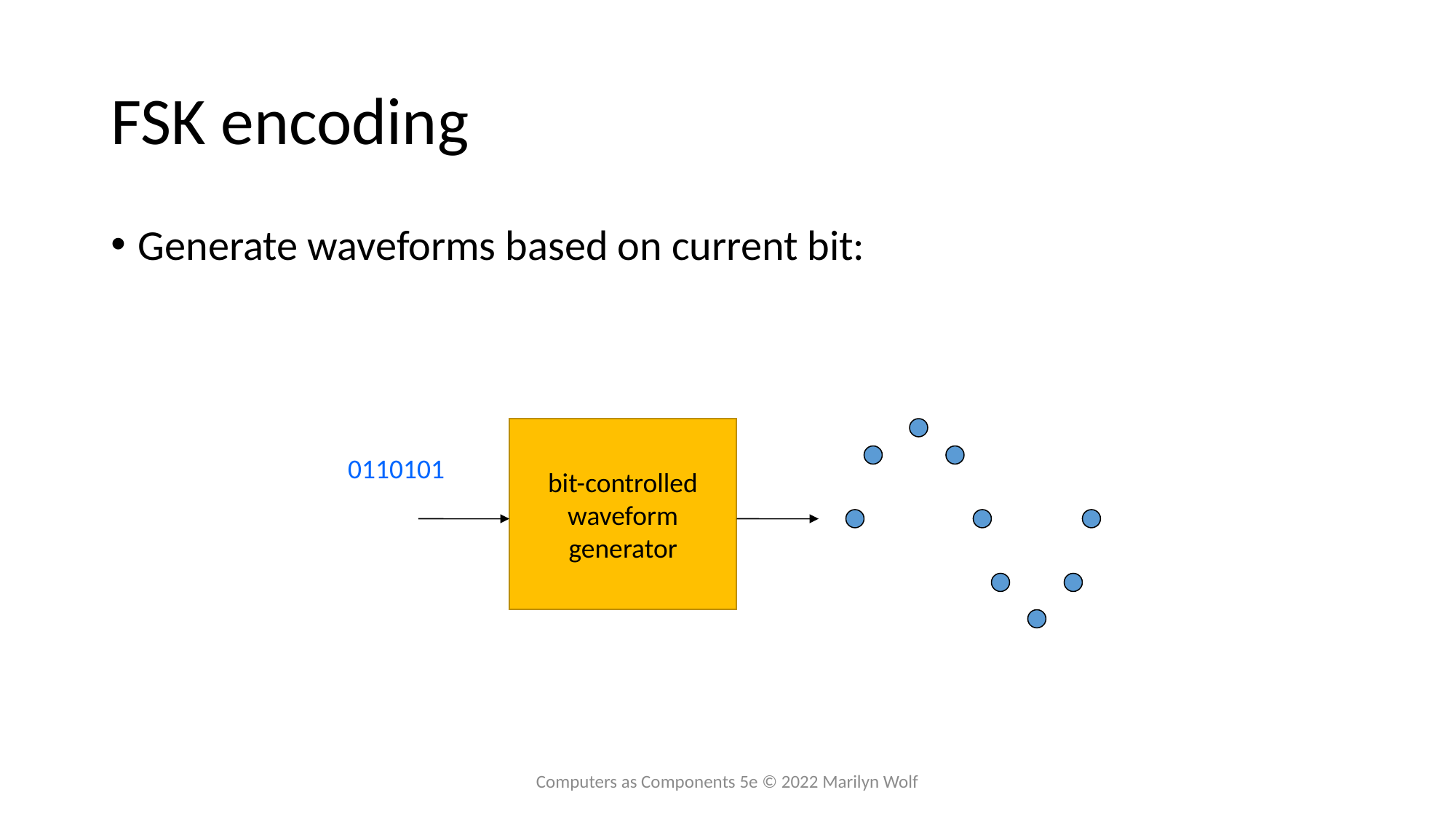

# FSK encoding
Generate waveforms based on current bit:
bit-controlled
waveform
generator

0110101

Computers as Components 5e © 2022 Marilyn Wolf